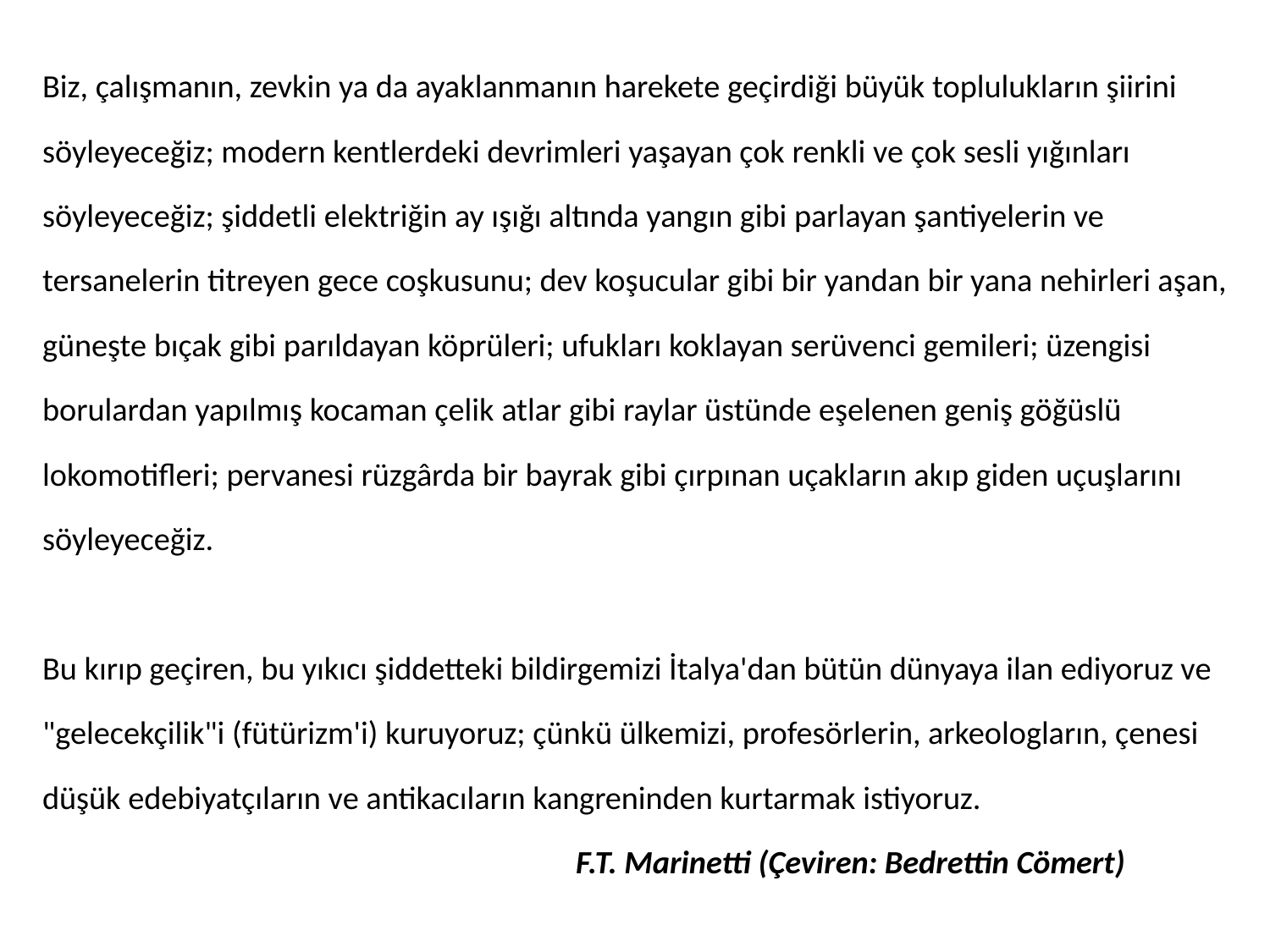

Biz, çalışmanın, zevkin ya da ayaklanmanın harekete geçirdiği büyük toplulukların şiirini
söyleyeceğiz; modern kentlerdeki devrimleri yaşayan çok renkli ve çok sesli yığınları
söyleyeceğiz; şiddetli elektriğin ay ışığı altında yangın gibi parlayan şantiyelerin ve
tersanelerin titreyen gece coşkusunu; dev koşucular gibi bir yandan bir yana nehirleri aşan,
güneşte bıçak gibi parıldayan köprüleri; ufukları koklayan serüvenci gemileri; üzengisi
borulardan yapılmış kocaman çelik atlar gibi raylar üstünde eşelenen geniş göğüslü
lokomotifleri; pervanesi rüzgârda bir bayrak gibi çırpınan uçakların akıp giden uçuşlarını
söyleyeceğiz.

Bu kırıp geçiren, bu yıkıcı şiddetteki bildirgemizi İtalya'dan bütün dünyaya ilan ediyoruz ve
"gelecekçilik"i (fütürizm'i) kuruyoruz; çünkü ülkemizi, profesörlerin, arkeologların, çenesi
düşük edebiyatçıların ve antikacıların kangreninden kurtarmak istiyoruz.
                                                                        F.T. Marinetti (Çeviren: Bedrettin Cömert)